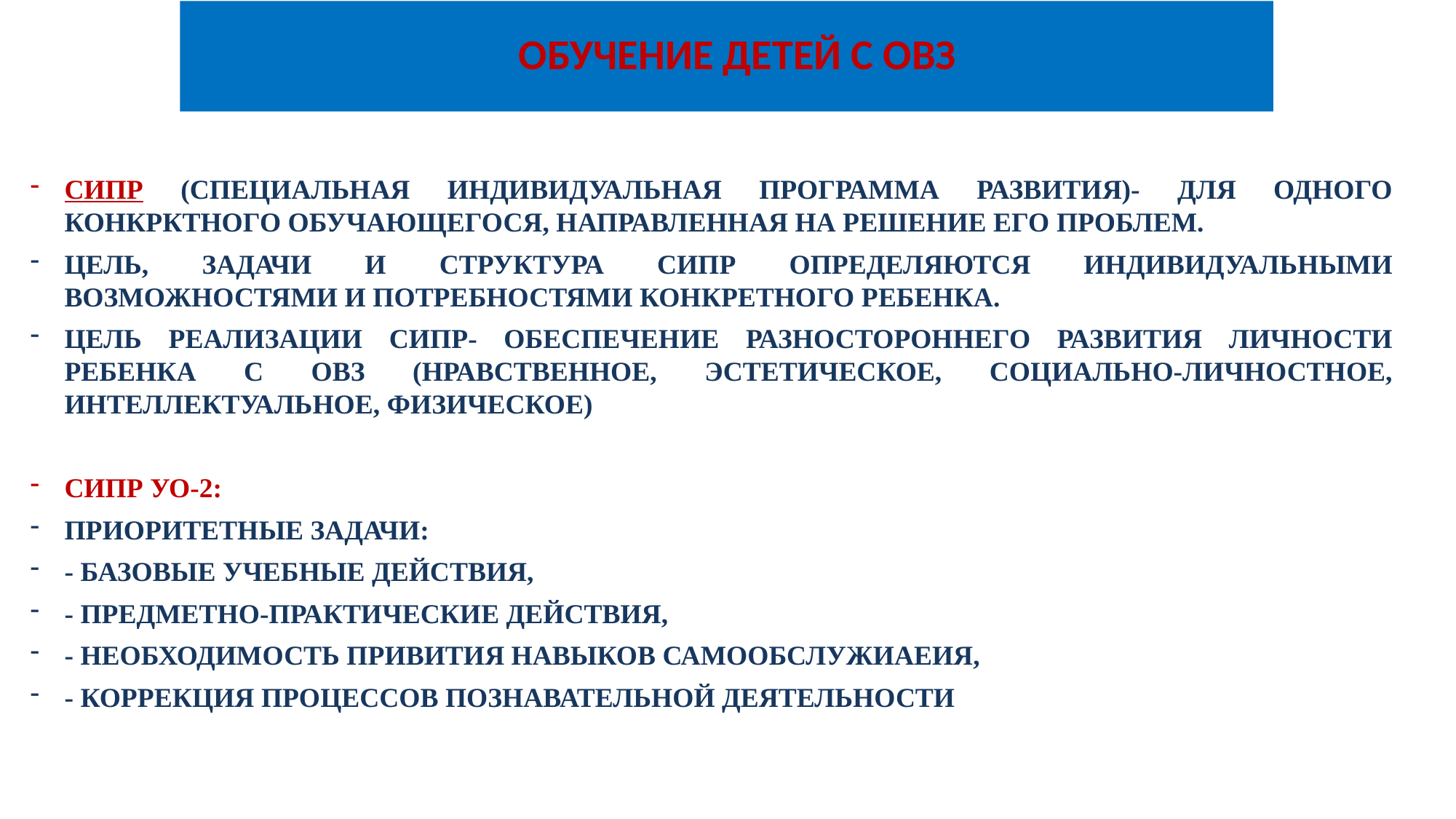

# ОБУЧЕНИЕ ДЕТЕЙ С ОВЗ

СИПР (СПЕЦИАЛЬНАЯ ИНДИВИДУАЛЬНАЯ ПРОГРАММА РАЗВИТИЯ)- ДЛЯ ОДНОГО КОНКРКТНОГО ОБУЧАЮЩЕГОСЯ, НАПРАВЛЕННАЯ НА РЕШЕНИЕ ЕГО ПРОБЛЕМ.
ЦЕЛЬ, ЗАДАЧИ И СТРУКТУРА СИПР ОПРЕДЕЛЯЮТСЯ ИНДИВИДУАЛЬНЫМИ ВОЗМОЖНОСТЯМИ И ПОТРЕБНОСТЯМИ КОНКРЕТНОГО РЕБЕНКА.
ЦЕЛЬ РЕАЛИЗАЦИИ СИПР- ОБЕСПЕЧЕНИЕ РАЗНОСТОРОННЕГО РАЗВИТИЯ ЛИЧНОСТИ РЕБЕНКА С ОВЗ (НРАВСТВЕННОЕ, ЭСТЕТИЧЕСКОЕ, СОЦИАЛЬНО-ЛИЧНОСТНОЕ, ИНТЕЛЛЕКТУАЛЬНОЕ, ФИЗИЧЕСКОЕ)

СИПР УО-2:
ПРИОРИТЕТНЫЕ ЗАДАЧИ:
- БАЗОВЫЕ УЧЕБНЫЕ ДЕЙСТВИЯ,
- ПРЕДМЕТНО-ПРАКТИЧЕСКИЕ ДЕЙСТВИЯ,
- НЕОБХОДИМОСТЬ ПРИВИТИЯ НАВЫКОВ САМООБСЛУЖИАЕИЯ,
- КОРРЕКЦИЯ ПРОЦЕССОВ ПОЗНАВАТЕЛЬНОЙ ДЕЯТЕЛЬНОСТИ